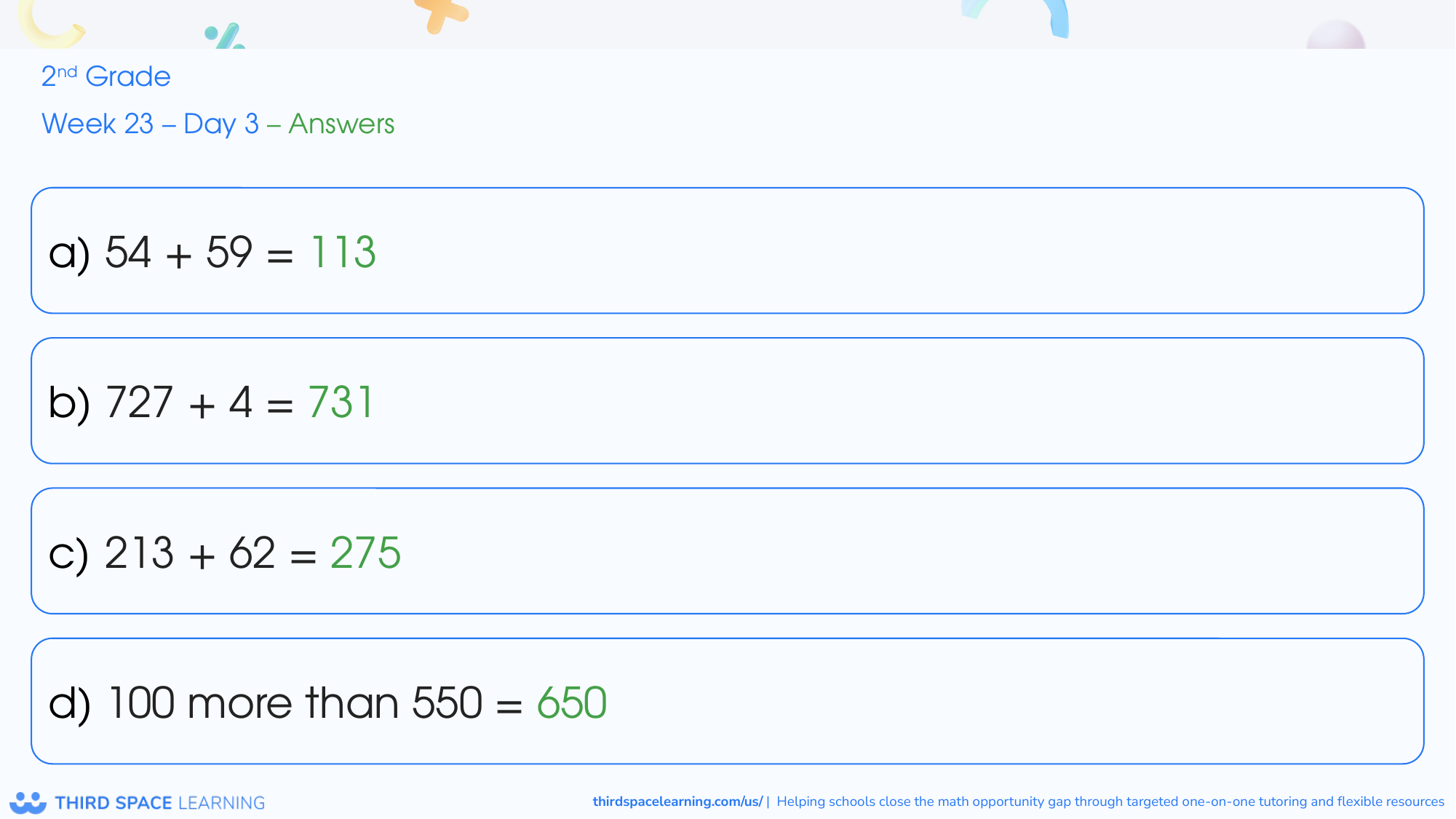

2nd Grade
Week 23 – Day 3 – Answers
54 + 59 = 113
727 + 4 = 731
213 + 62 = 275
100 more than 550 = 650